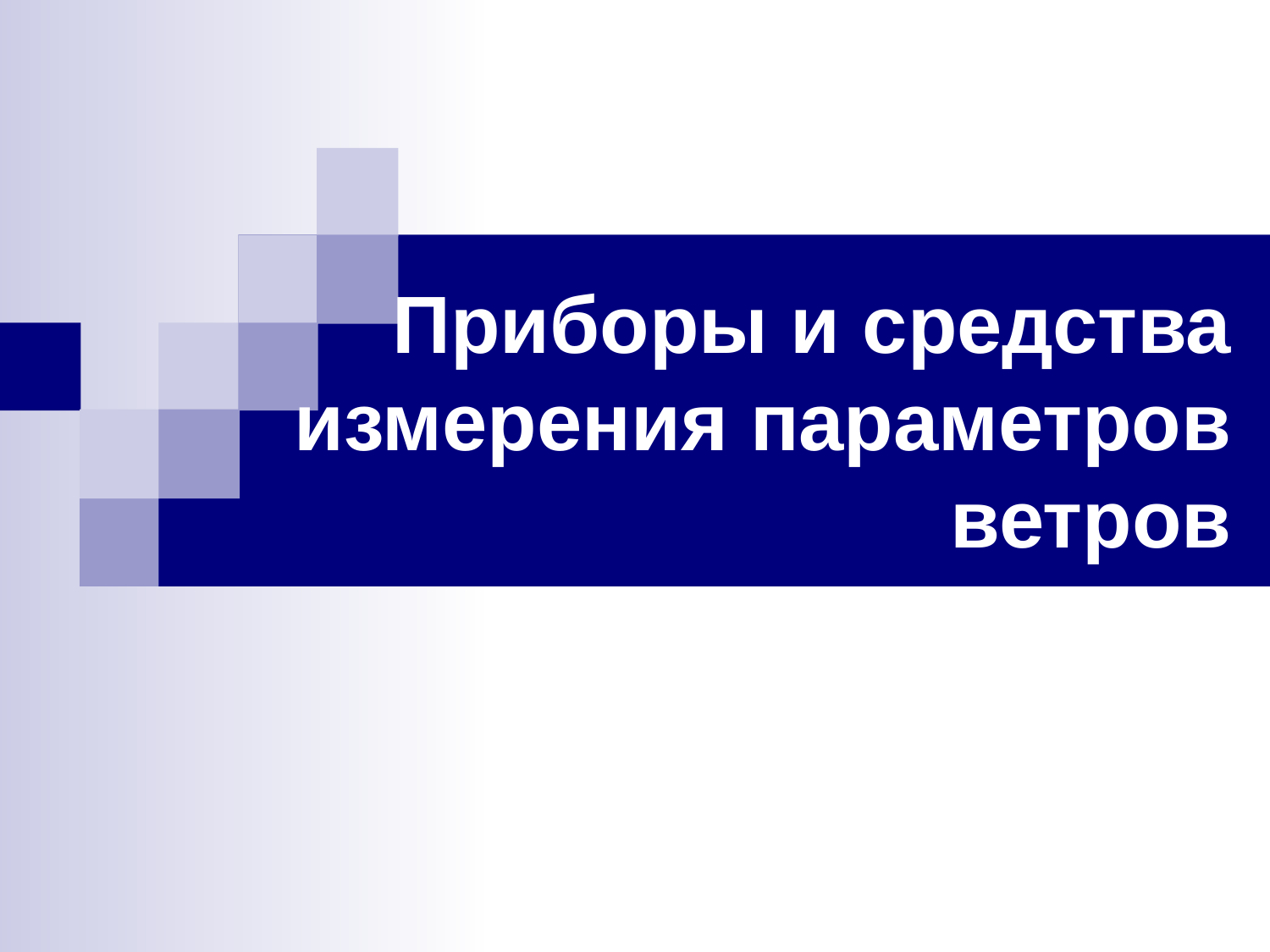

# Приборы и средства измерения параметров ветров